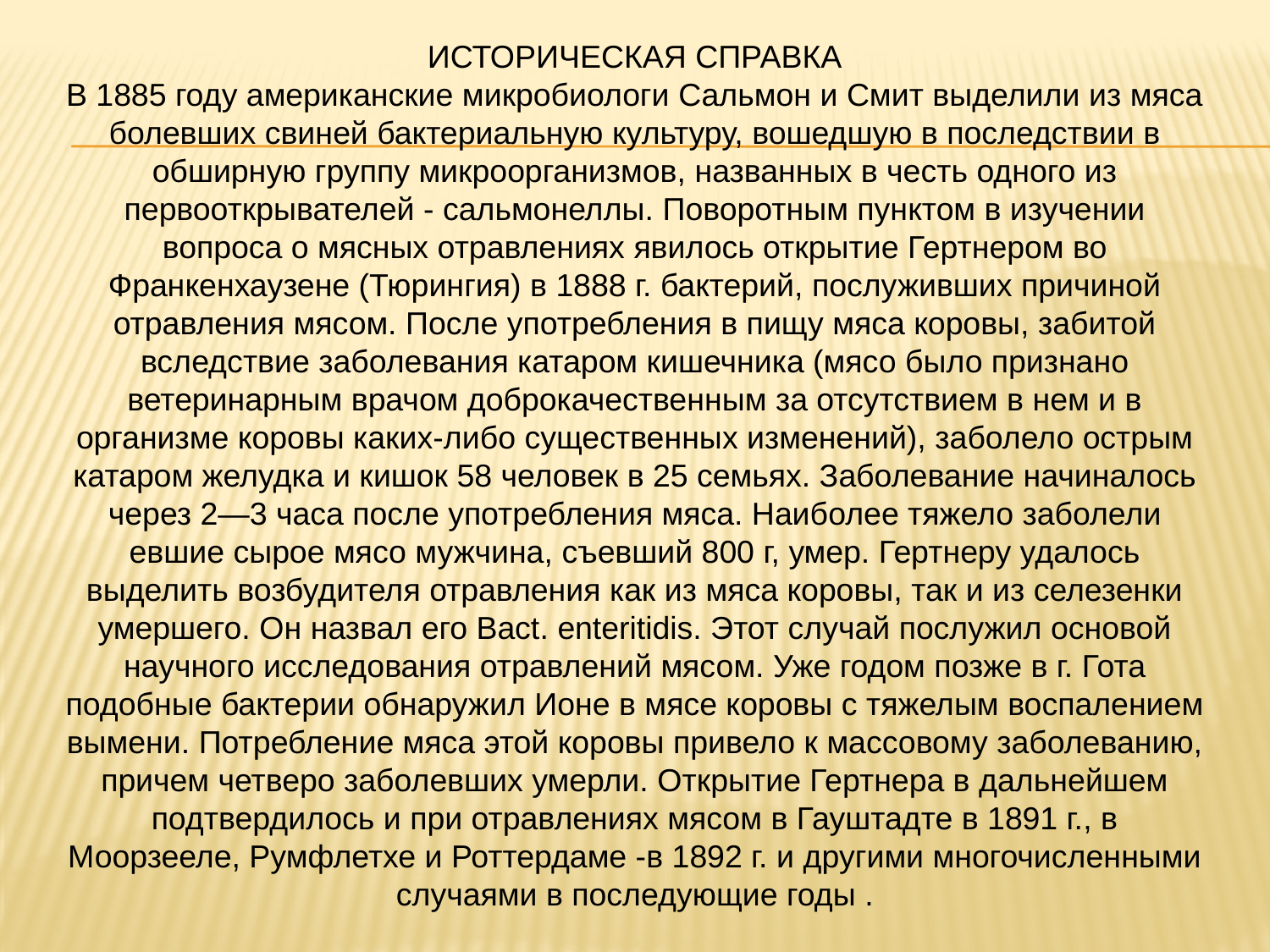

ИСТОРИЧЕСКАЯ СПРАВКА
В 1885 году американские микробиологи Сальмон и Смит выделили из мяса болевших свиней бактериальную культуру, вошедшую в последствии в обширную группу микроорганизмов, названных в честь одного из первооткрывателей - сальмонеллы. Поворотным пунктом в изучении вопроса о мясных отравлениях явилось открытие Гертнером во Франкенхаузене (Тюрингия) в 1888 г. бактерий, послуживших причиной отравления мясом. После употребления в пищу мяса коровы, забитой вследствие заболевания катаром кишечника (мясо было признано ветеринарным врачом доброкачественным за отсутствием в нем и в организме коровы каких-либо существенных изменений), заболело острым катаром желудка и кишок 58 человек в 25 семьях. Заболевание начиналось через 2—3 часа после употребления мяса. Наиболее тяжело заболели евшие сырое мясо мужчина, съевший 800 г, умер. Гертнеру удалось выделить возбудителя отравления как из мяса коровы, так и из селезенки умершего. Он назвал его Bact. enteritidis. Этот случай послужил основой научного исследования отравлений мясом. Уже годом позже в г. Гота подобные бактерии обнаружил Ионе в мясе коровы с тяжелым воспалением вымени. Потребление мяса этой коровы привело к массовому заболеванию, причем четверо заболевших умерли. Открытие Гертнера в дальнейшем подтвердилось и при отравлениях мясом в Гауштадте в 1891 г., в Моорзееле, Румфлетхе и Роттердаме -в 1892 г. и другими многочисленными случаями в последующие годы .